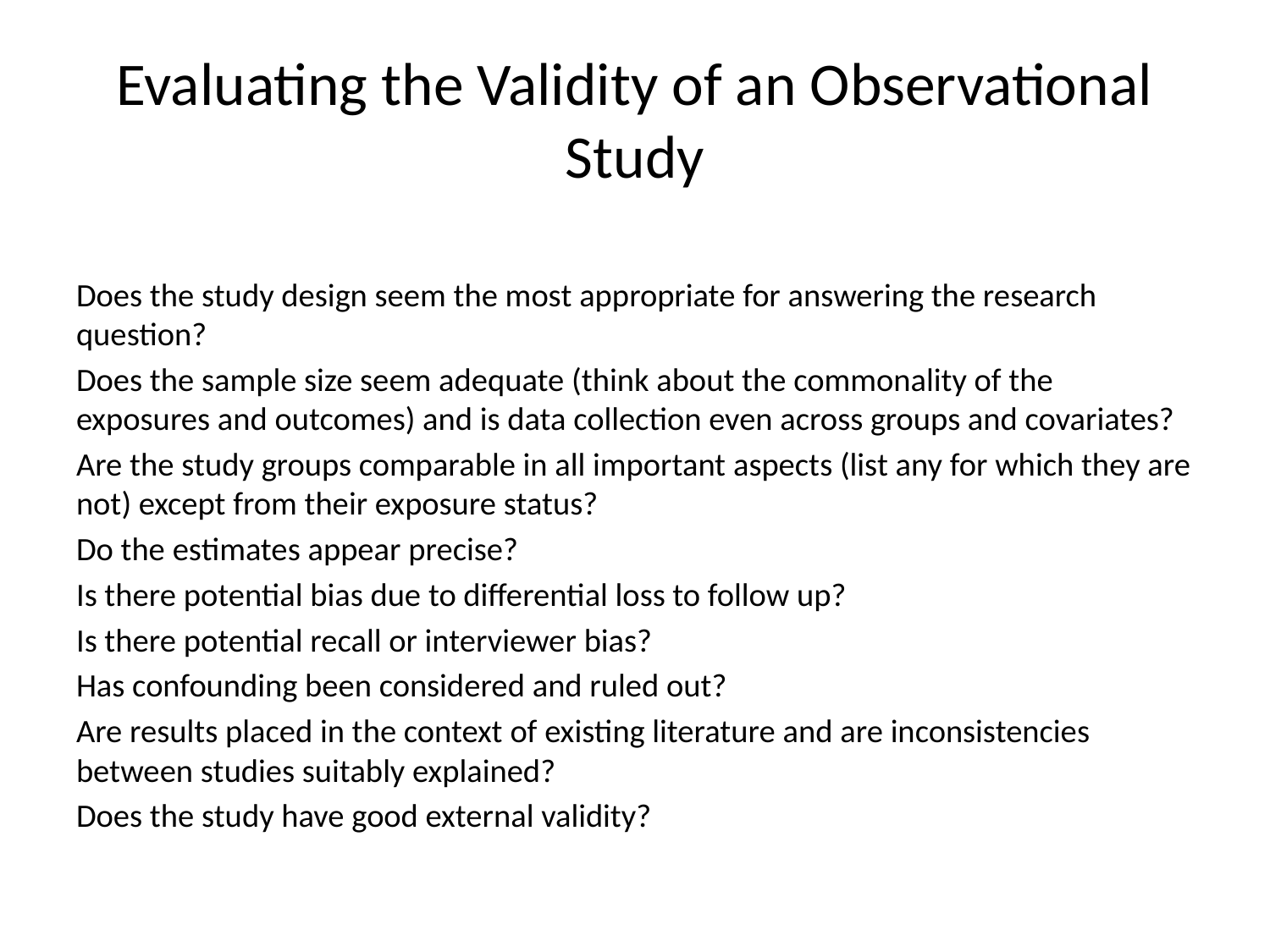

# Evaluating the Validity of an Observational Study

Does the study design seem the most appropriate for answering the research question?
Does the sample size seem adequate (think about the commonality of the exposures and outcomes) and is data collection even across groups and covariates?
Are the study groups comparable in all important aspects (list any for which they are not) except from their exposure status?
Do the estimates appear precise?
Is there potential bias due to differential loss to follow up?
Is there potential recall or interviewer bias?
Has confounding been considered and ruled out?
Are results placed in the context of existing literature and are inconsistencies between studies suitably explained?
Does the study have good external validity?